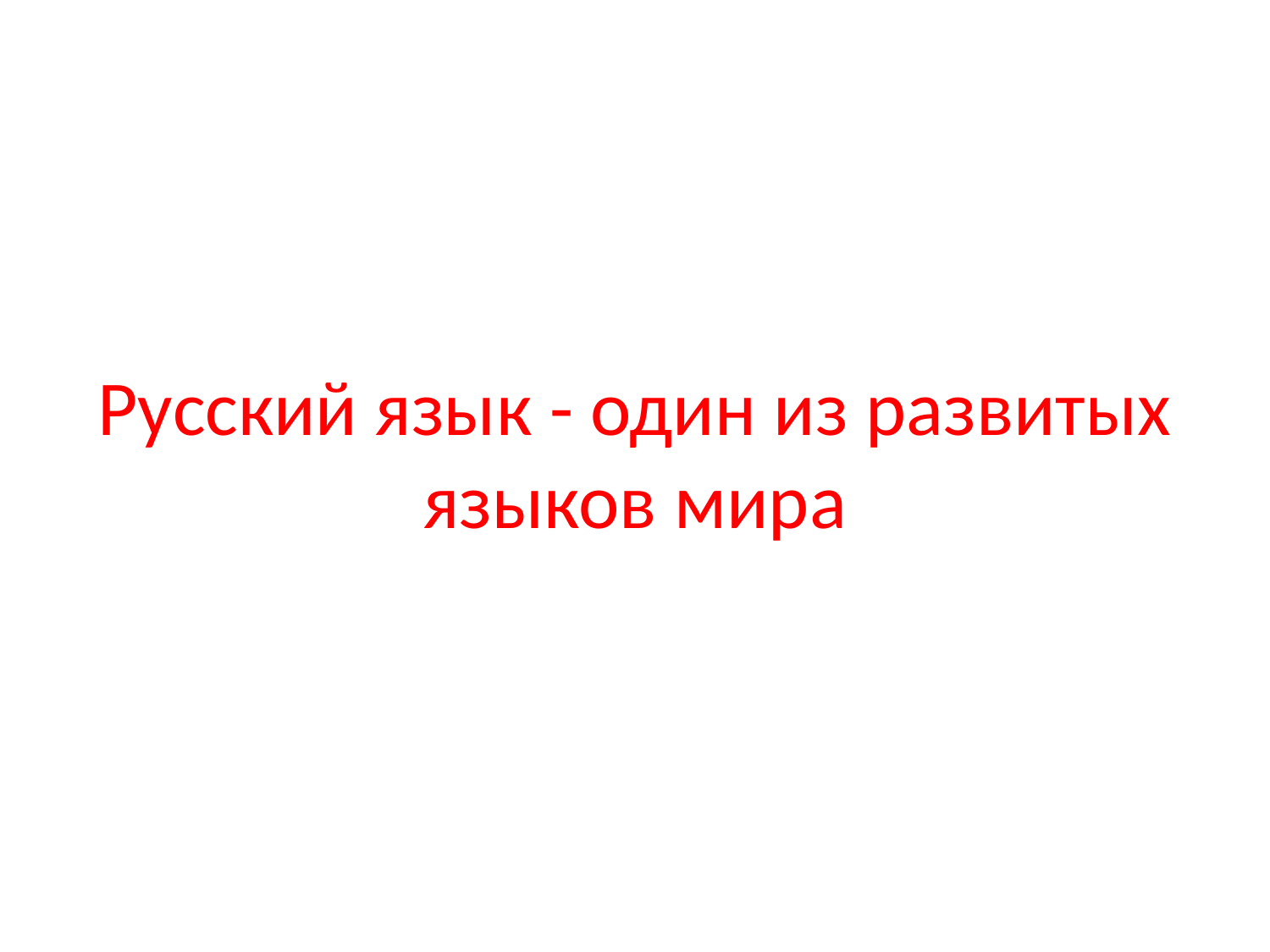

# Русский язык - один из развитых языков мира